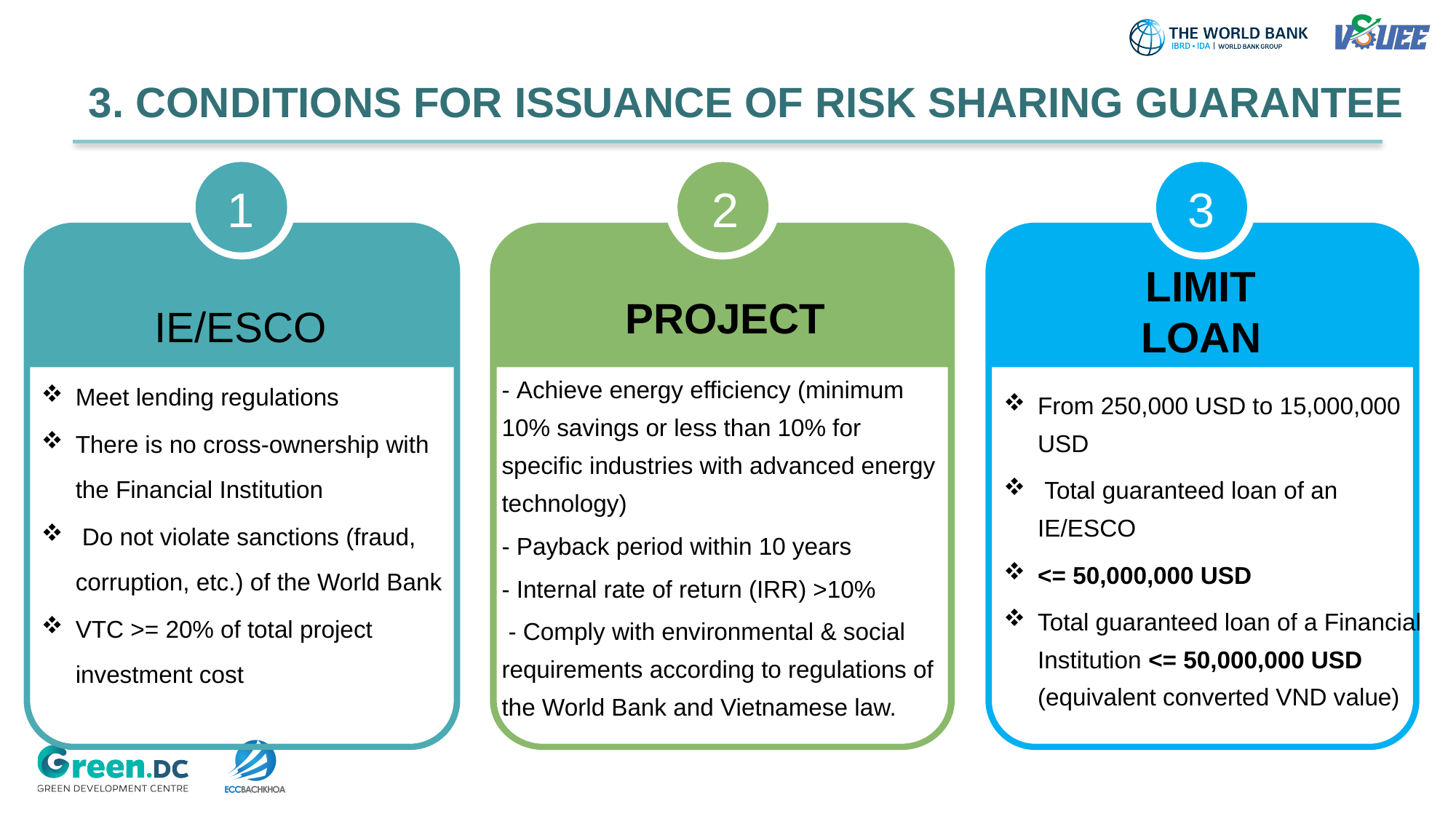

# 3. CONDITIONS FOR ISSUANCE OF RISK SHARING GUARANTEE

1

IE/ESCO
Meet lending regulations
There is no cross-ownership with the Financial Institution
 Do not violate sanctions (fraud, corruption, etc.) of the World Bank
VTC >= 20% of total project investment cost

2

PROJECT
- Achieve energy efficiency (minimum 10% savings or less than 10% for specific industries with advanced energy technology)
- Payback period within 10 years
- Internal rate of return (IRR) >10%
 - Comply with environmental & social requirements according to regulations of the World Bank and Vietnamese law.

3

LIMIT
LOAN
From 250,000 USD to 15,000,000 USD
 Total guaranteed loan of an IE/ESCO
<= 50,000,000 USD
Total guaranteed loan of a Financial Institution <= 50,000,000 USD (equivalent converted VND value)